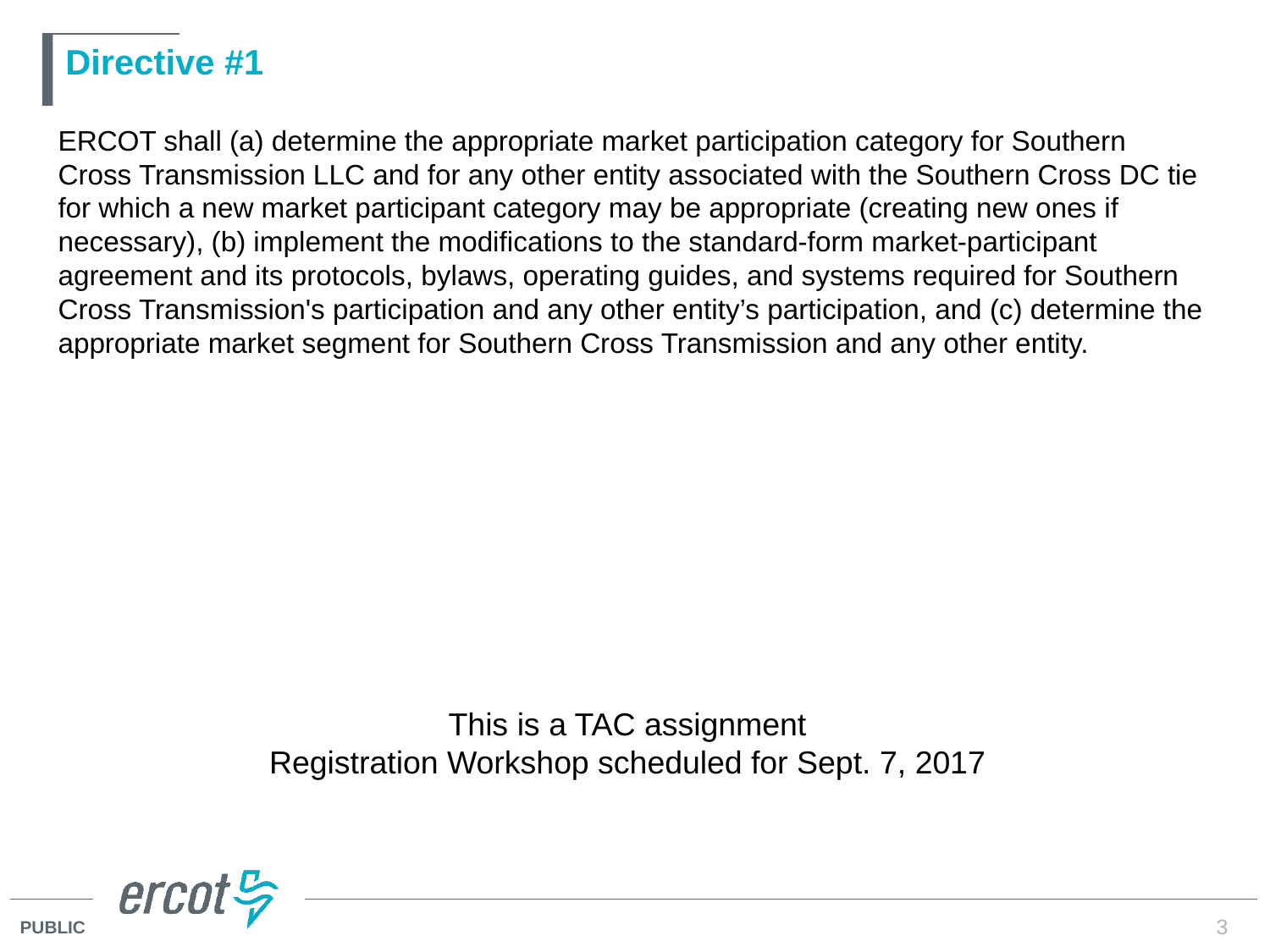

# Directive #1
ERCOT shall (a) determine the appropriate market participation category for Southern Cross Transmission LLC and for any other entity associated with the Southern Cross DC tie for which a new market participant category may be appropriate (creating new ones if necessary), (b) implement the modifications to the standard-form market-participant agreement and its protocols, bylaws, operating guides, and systems required for Southern Cross Transmission's participation and any other entity’s participation, and (c) determine the appropriate market segment for Southern Cross Transmission and any other entity.

This is a TAC assignment
Registration Workshop scheduled for Sept. 7, 2017
3